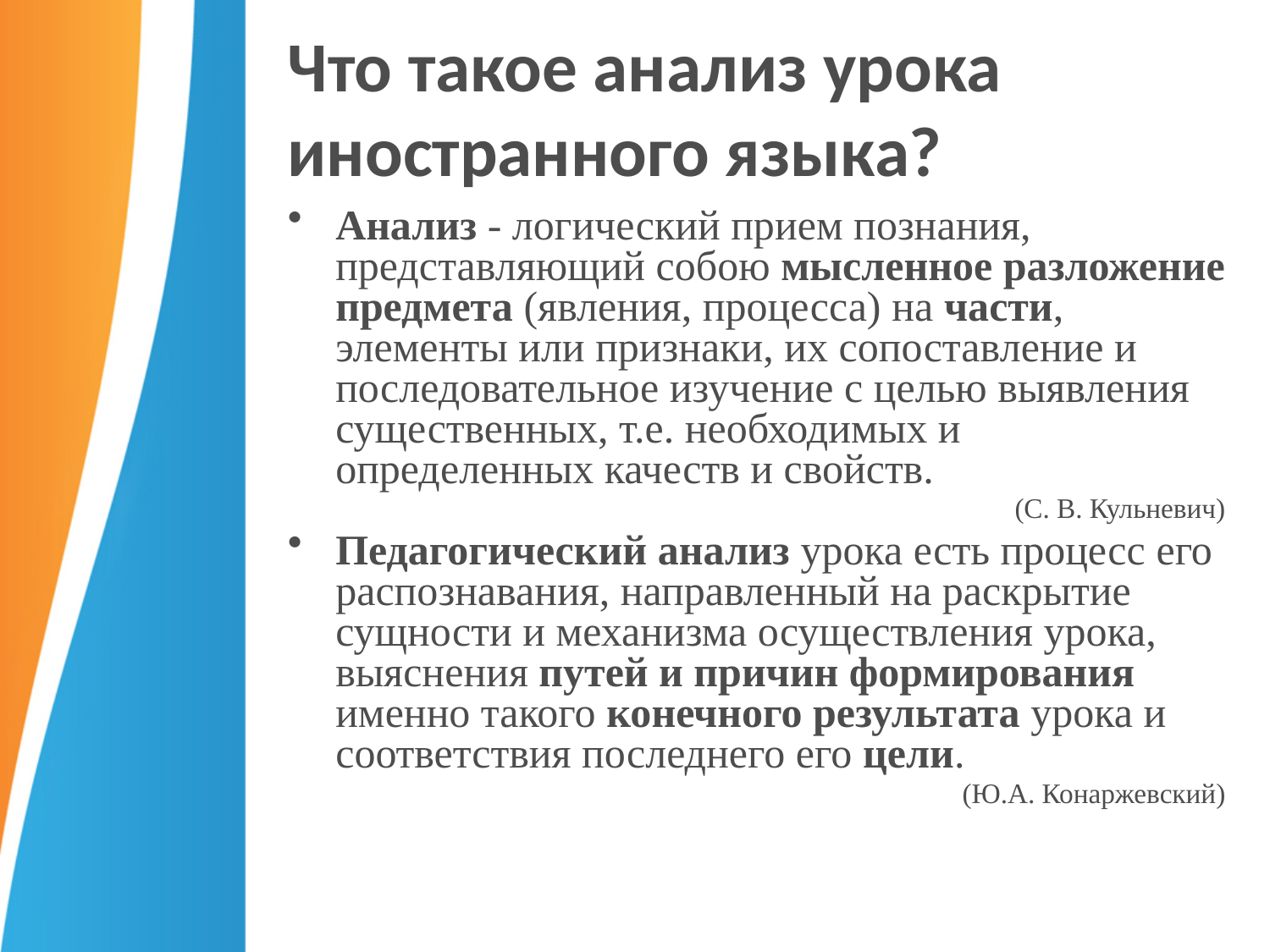

# Что такое анализ урока иностранного языка?
Анализ - логический прием познания, представляющий собою мысленное разложение предмета (явления, процесса) на части, элементы или признаки, их сопоставление и последовательное изучение с целью выявления существенных, т.е. необходимых и определенных качеств и свойств.
(С. В. Кульневич)
Педагогический анализ урока есть процесс его распознавания, направленный на раскрытие сущности и механизма осуществления урока, выяснения путей и причин формирования именно такого конечного результата урока и соответствия последнего его цели.
(Ю.А. Конаржевский)